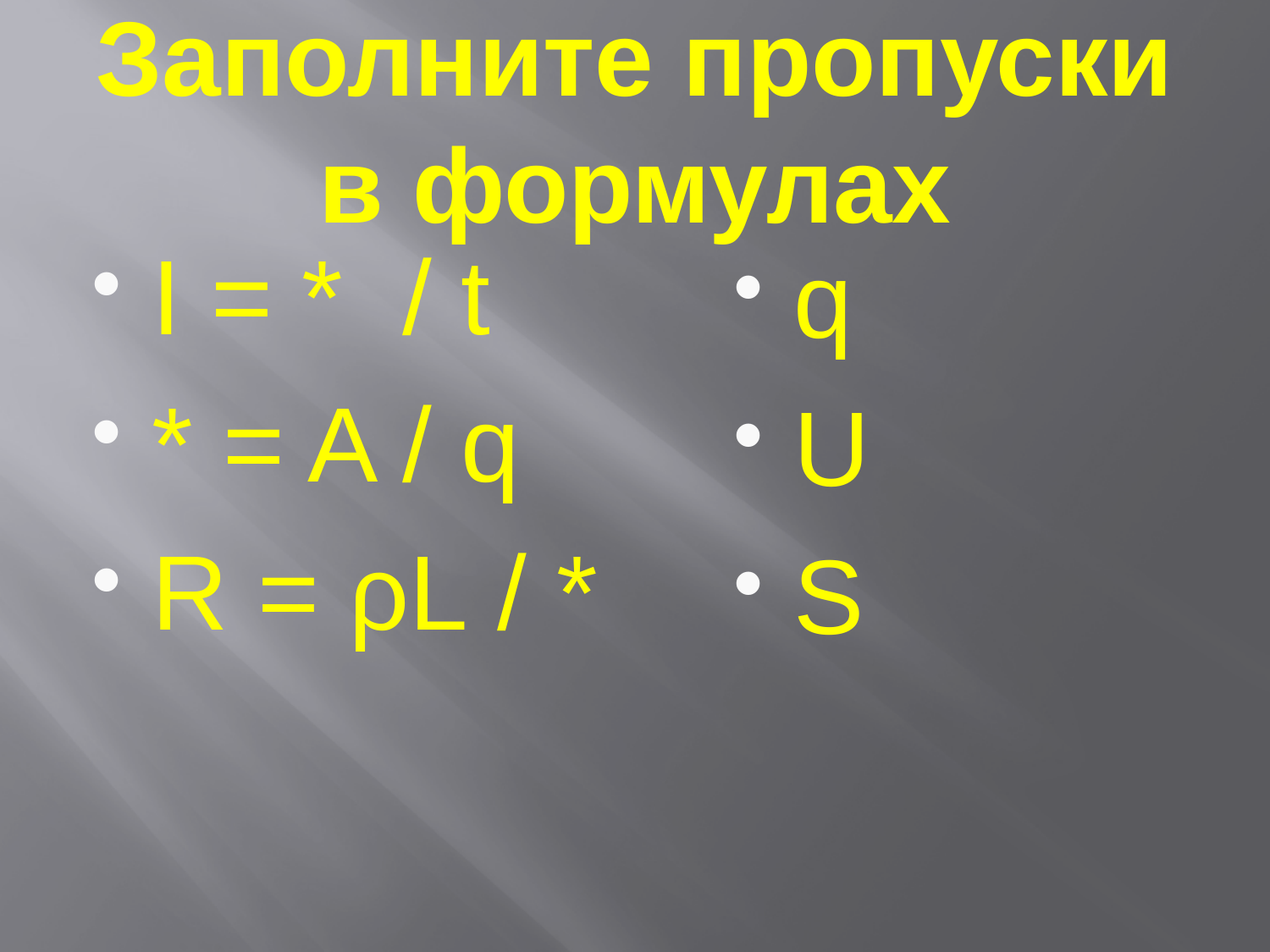

# Заполните пропуски в формулах
I = *  / t
* = A / q
R = ρL / *

q
U
S